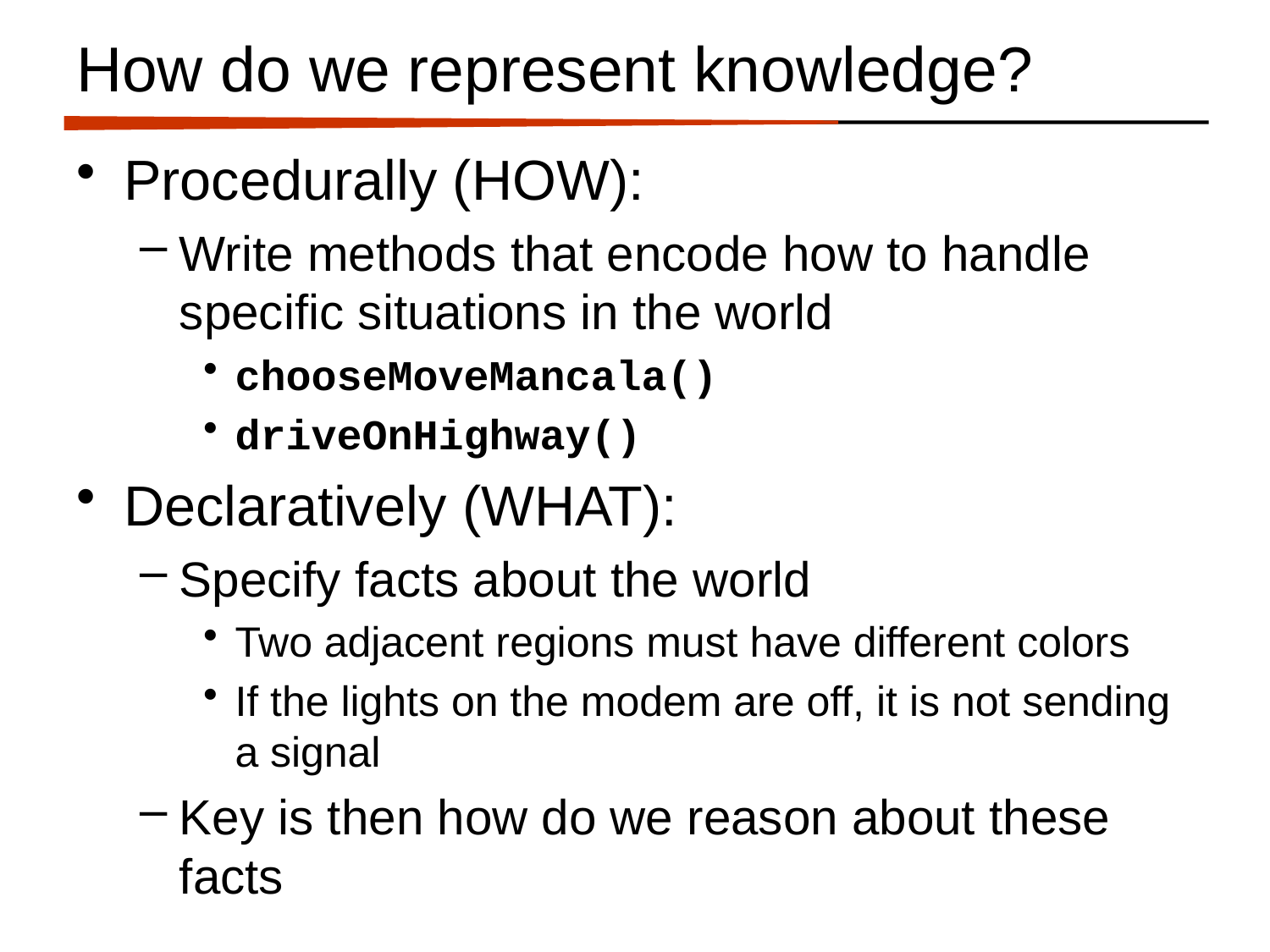

# How do we represent knowledge?
Procedurally (HOW):
Write methods that encode how to handle specific situations in the world
chooseMoveMancala()
driveOnHighway()
Declaratively (WHAT):
Specify facts about the world
Two adjacent regions must have different colors
If the lights on the modem are off, it is not sending a signal
Key is then how do we reason about these facts